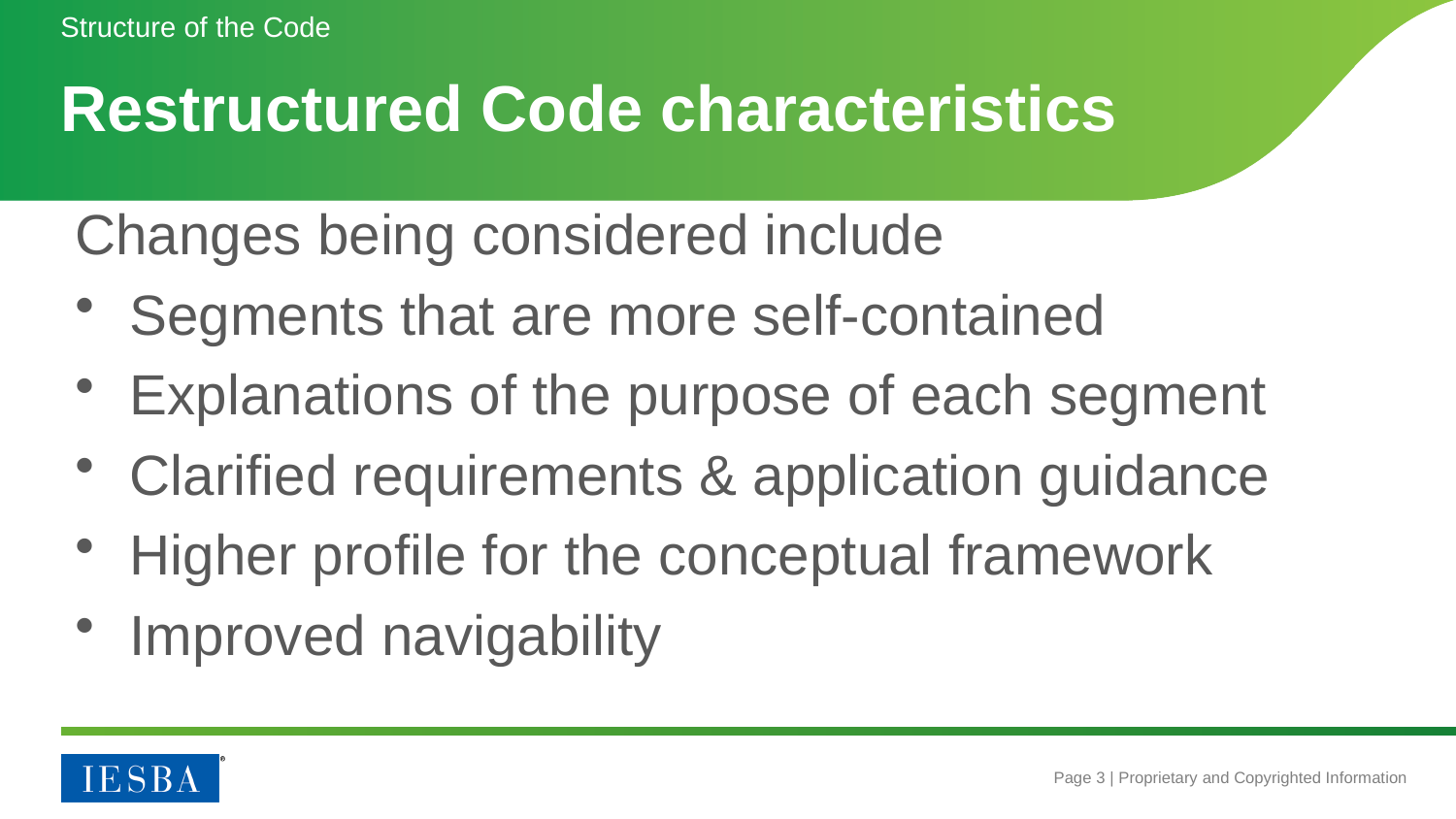

Structure of the Code
# Restructured Code characteristics
Changes being considered include
Segments that are more self-contained
Explanations of the purpose of each segment
Clarified requirements & application guidance
Higher profile for the conceptual framework
Improved navigability